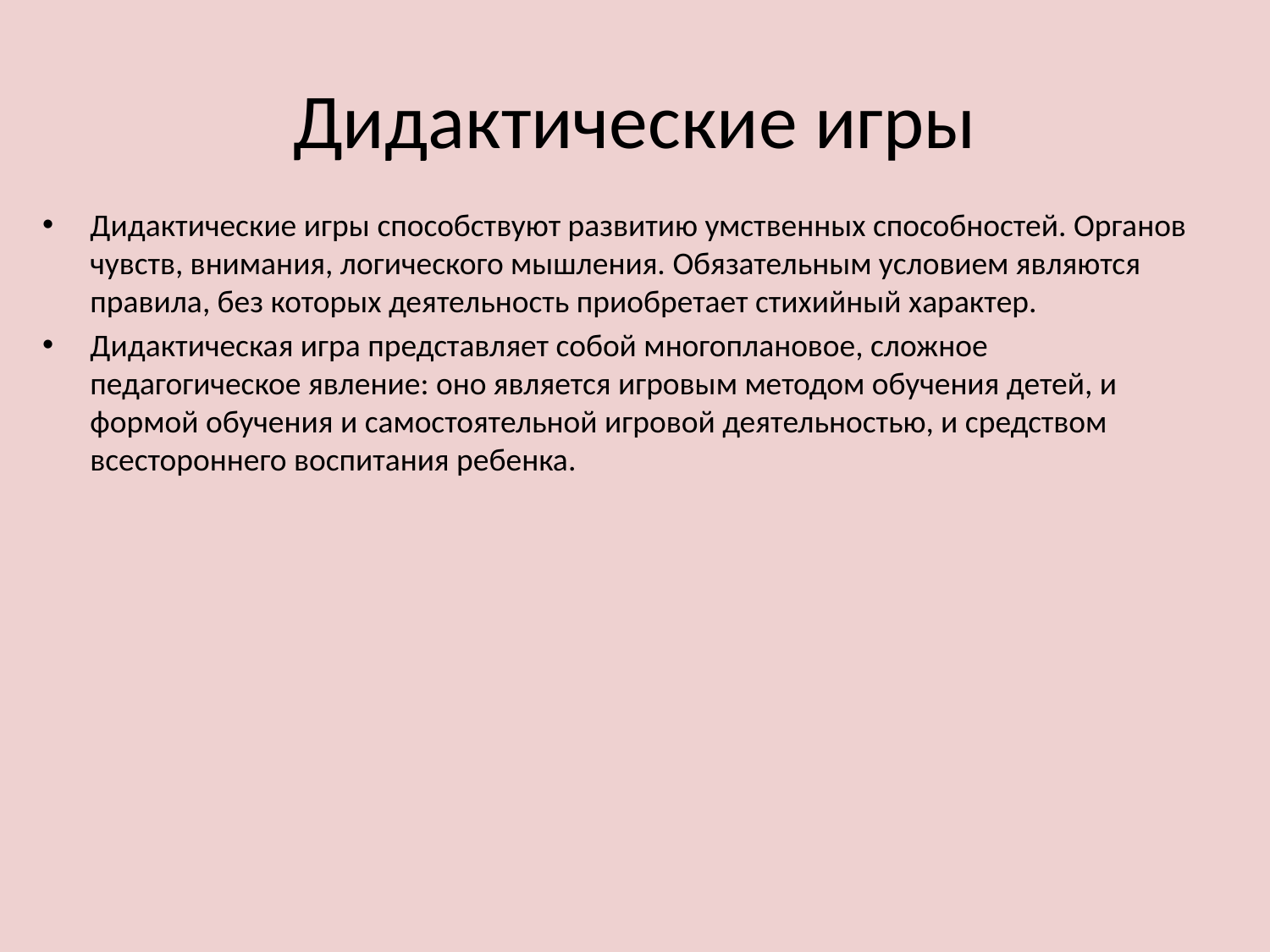

# Дидактические игры
Дидактические игры способствуют развитию умственных способностей. Органов чувств, внимания, логического мышления. Обязательным условием являются правила, без которых деятельность приобретает стихийный характер.
Дидактическая игра представляет собой многоплановое, сложное педагогическое явление: оно является игровым методом обучения детей, и формой обучения и самостоятельной игровой деятельностью, и средством всестороннего воспитания ребенка.